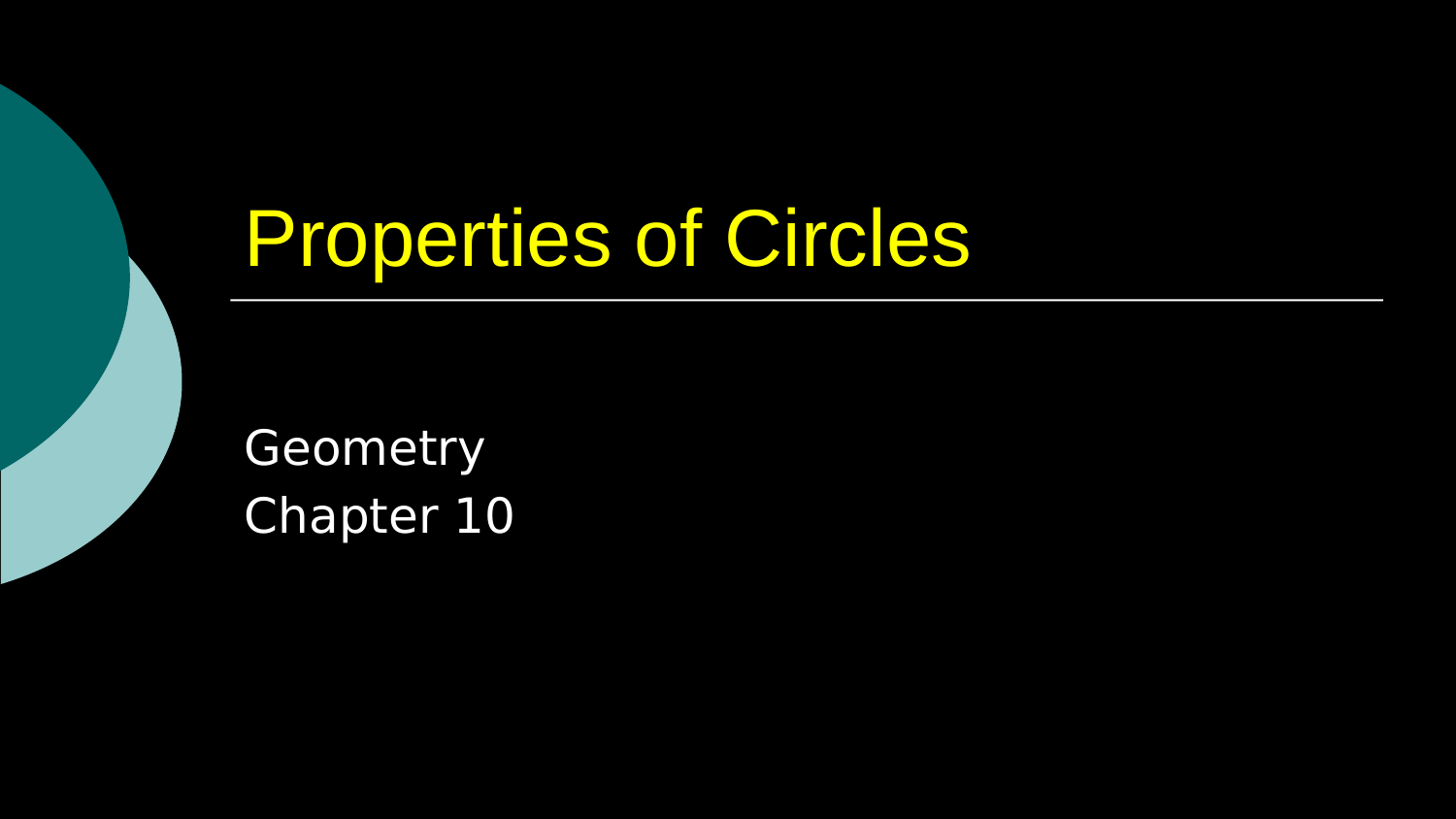

# Properties of Circles
Geometry
Chapter 10